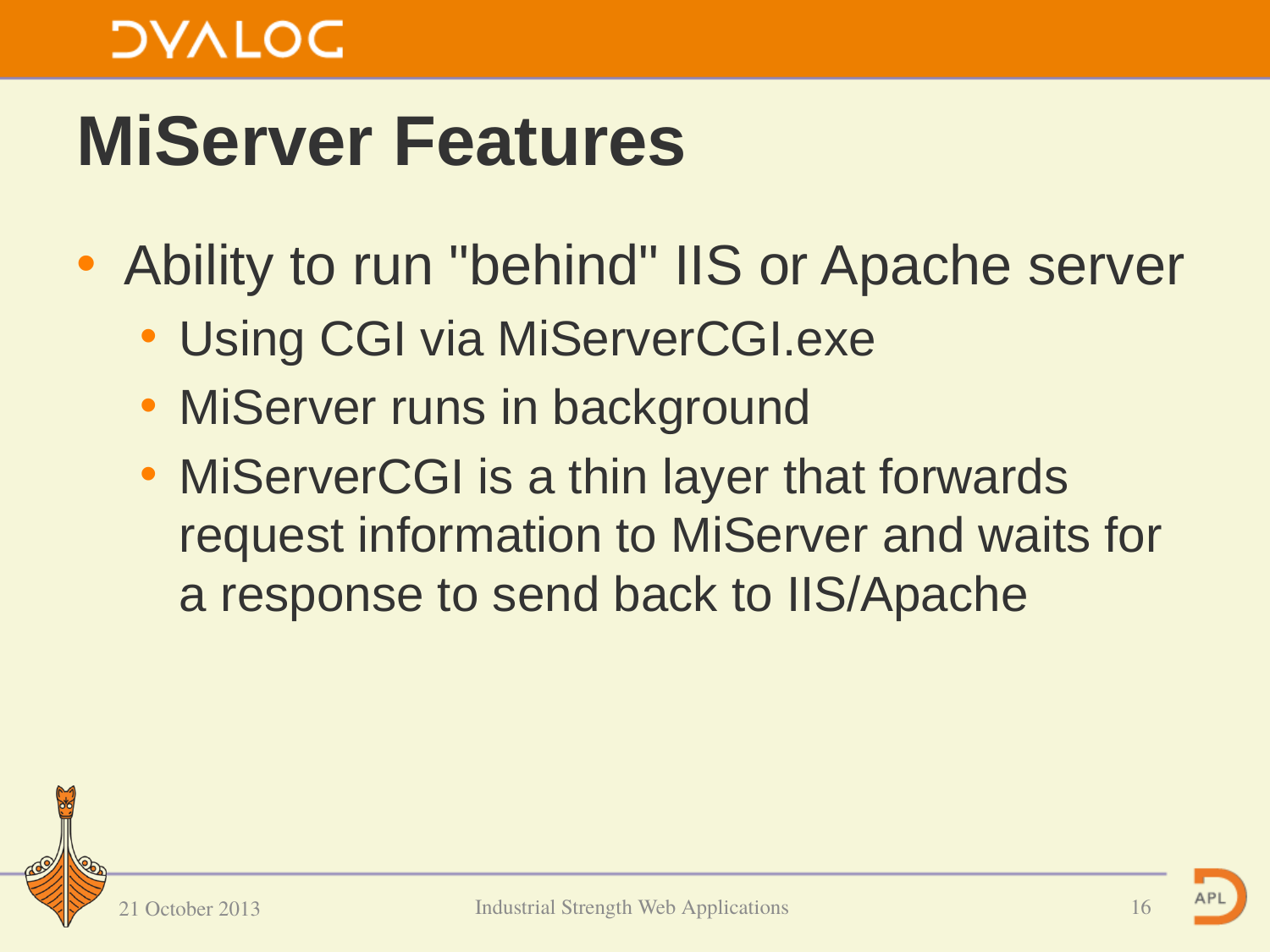

# MiServer Features
Ability to run "behind" IIS or Apache server
Using CGI via MiServerCGI.exe
MiServer runs in background
MiServerCGI is a thin layer that forwards request information to MiServer and waits for a response to send back to IIS/Apache

21 October 2013
 Industrial Strength Web Applications
16